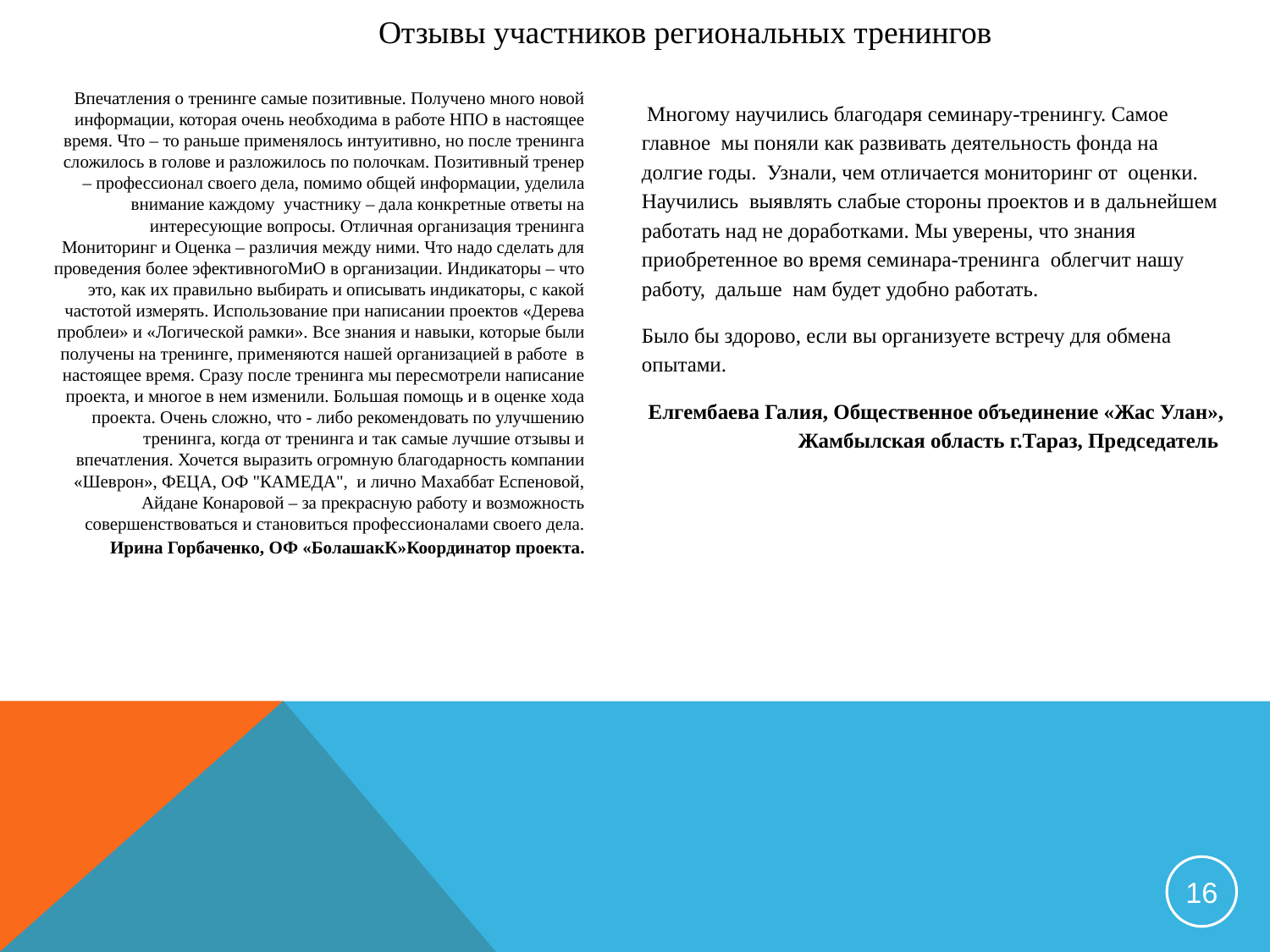

Отзывы участников региональных тренингов

Впечатления о тренинге самые позитивные. Получено много новой информации, которая очень необходима в работе НПО в настоящее время. Что – то раньше применялось интуитивно, но после тренинга сложилось в голове и разложилось по полочкам. Позитивный тренер – профессионал своего дела, помимо общей информации, уделила внимание каждому  участнику – дала конкретные ответы на интересующие вопросы. Отличная организация тренинга Мониторинг и Оценка – различия между ними. Что надо сделать для проведения более эфективногоМиО в организации. Индикаторы – что это, как их правильно выбирать и описывать индикаторы, с какой частотой измерять. Использование при написании проектов «Дерева проблеи» и «Логической рамки». Все знания и навыки, которые были получены на тренинге, применяются нашей организацией в работе  в настоящее время. Сразу после тренинга мы пересмотрели написание проекта, и многое в нем изменили. Большая помощь и в оценке хода проекта. Очень сложно, что - либо рекомендовать по улучшению тренинга, когда от тренинга и так самые лучшие отзывы и впечатления. Хочется выразить огромную благодарность компании «Шеврон», ФЕЦА, ОФ "КАМЕДА",  и лично Махаббат Еспеновой, Айдане Конаровой – за прекрасную работу и возможность совершенствоваться и становиться профессионалами своего дела.
Ирина Горбаченко, ОФ «БолашакК»Координатор проекта.

 Многому научились благодаря семинару-тренингу. Самое главное  мы поняли как развивать деятельность фонда на долгие годы.  Узнали, чем отличается мониторинг от  оценки.  Научились  выявлять слабые стороны проектов и в дальнейшем работать над не доработками. Мы уверены, что знания приобретенное во время семинара-тренинга  облегчит нашу работу,  дальше  нам будет удобно работать.
Было бы здорово, если вы организуете встречу для обмена опытами.
Елгембаева Галия, Общественное объединение «Жас Улан», Жамбылская область г.Тараз, Председатель

16